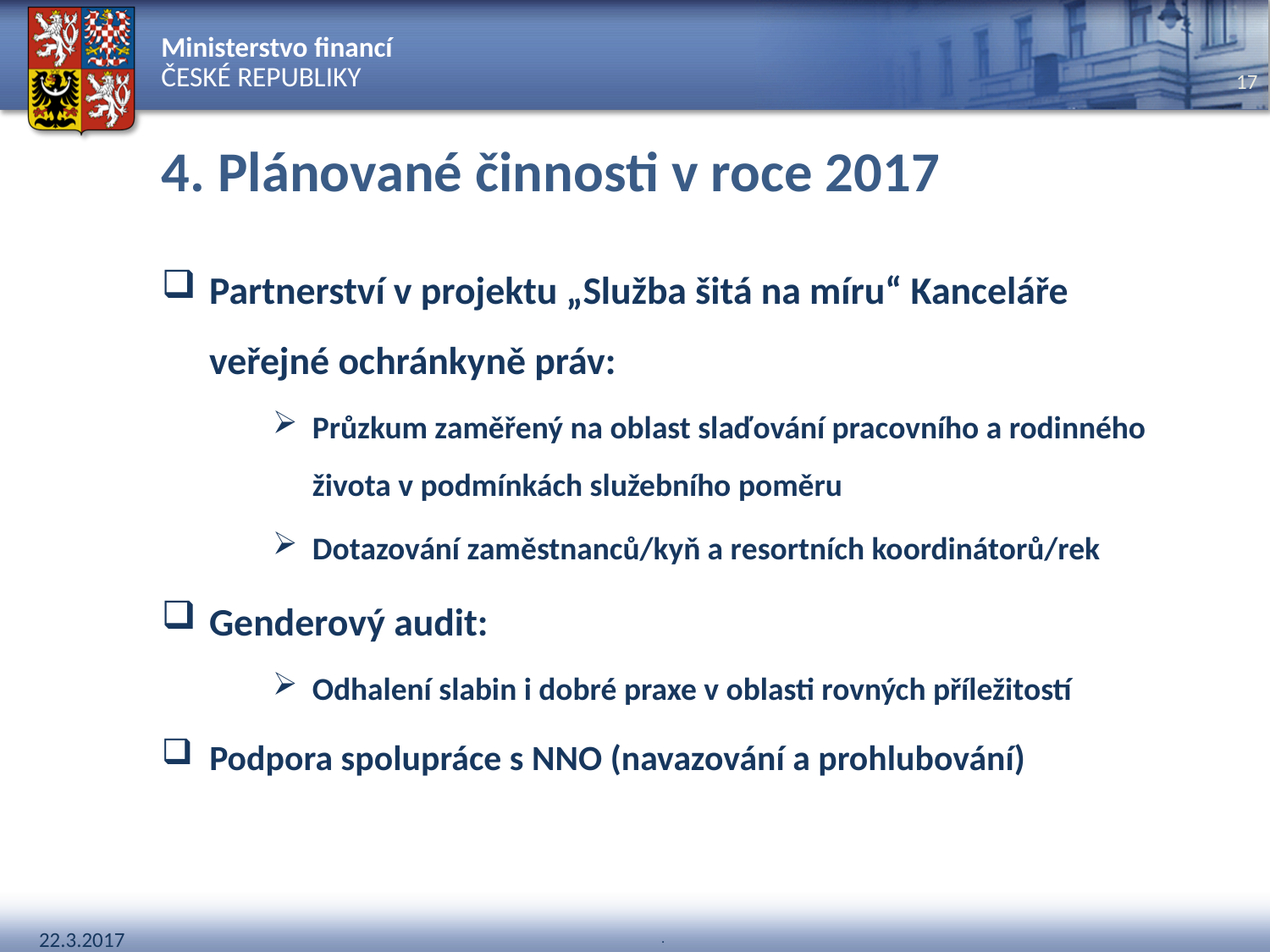

# 4. Plánované činnosti v roce 2017
Partnerství v projektu „Služba šitá na míru“ Kanceláře veřejné ochránkyně práv:
Průzkum zaměřený na oblast slaďování pracovního a rodinného života v podmínkách služebního poměru
Dotazování zaměstnanců/kyň a resortních koordinátorů/rek
Genderový audit:
Odhalení slabin i dobré praxe v oblasti rovných příležitostí
 Podpora spolupráce s NNO (navazování a prohlubování)

.